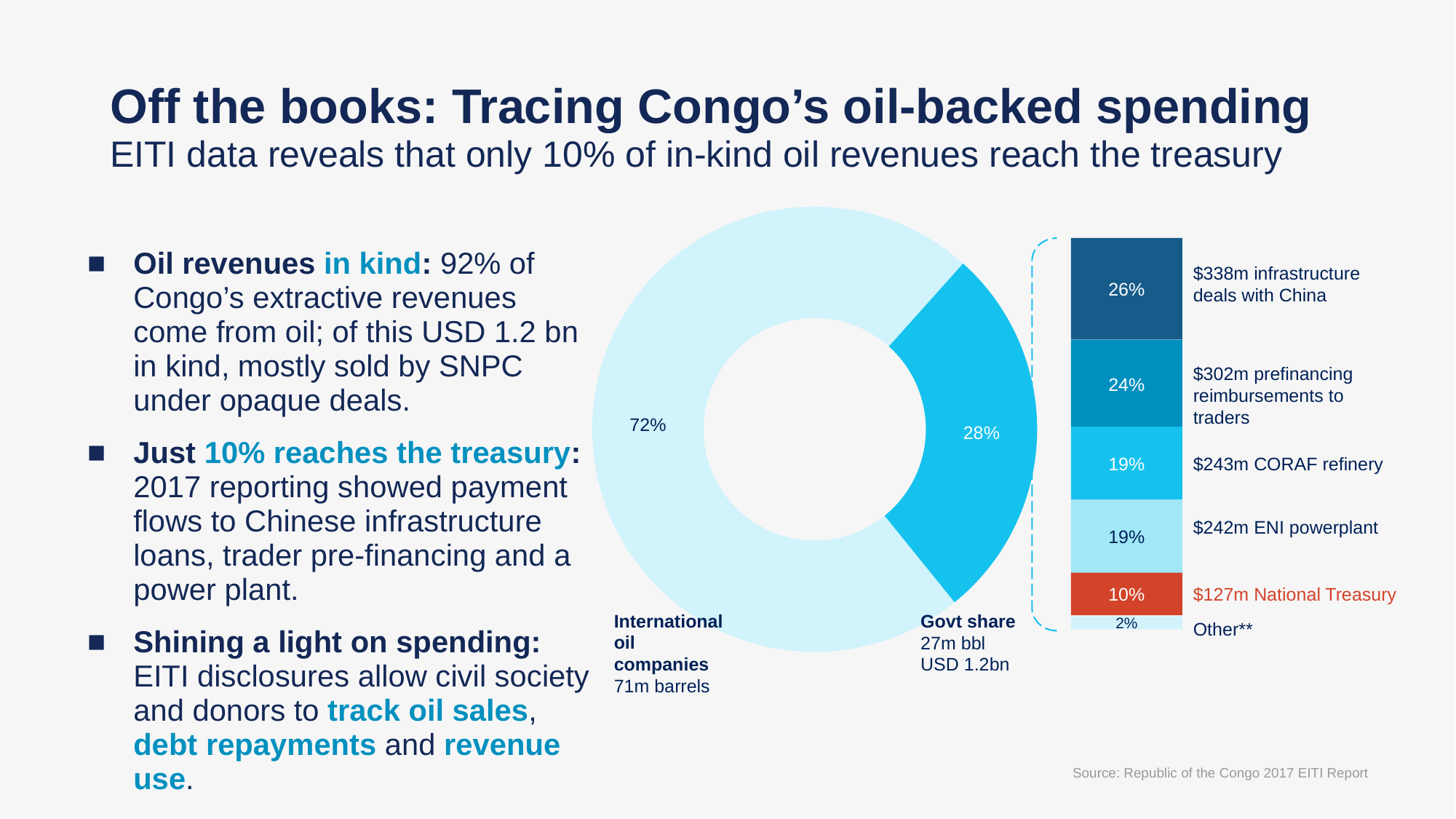

Off the books: Tracing Congo’s oil-backed spending
EITI data reveals that only 10% of in-kind oil revenues reach the treasury

### Chart

| Category | Oil production |
|---|---|
| IOCs | 70711646.0 |
| State share | 26875191.0 |
26%
$338m infrastructure deals with China
24%
$302m prefinancing reimbursements to traders
19%
$243m CORAF refinery
19%
$242m ENI powerplant

10%
$127m National Treasury
Other**
2%
Oil revenues in kind: 92% of Congo’s extractive revenues come from oil; of this USD 1.2 bn in kind, mostly sold by SNPC under opaque deals.
Just 10% reaches the treasury: 2017 reporting showed payment flows to Chinese infrastructure loans, trader pre-financing and a power plant.
Shining a light on spending: EITI disclosures allow civil society and donors to track oil sales, debt repayments and revenue use.
International oil companies
71m barrels
Govt share
27m bbl
USD 1.2bn
Source: Republic of the Congo 2017 EITI Report